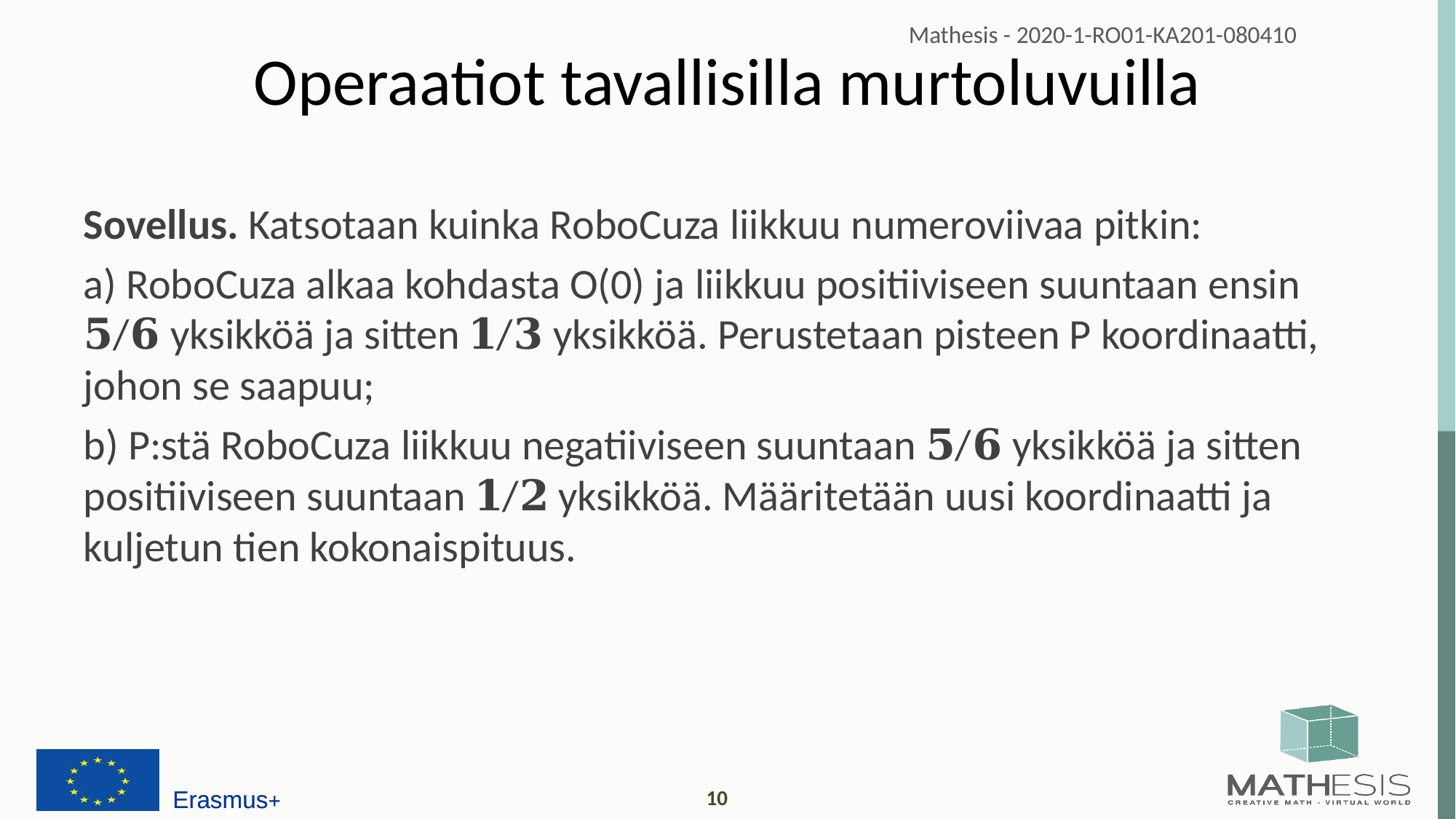

# Operaatiot tavallisilla murtoluvuilla
Sovellus. Katsotaan kuinka RoboCuza liikkuu numeroviivaa pitkin:
a) RoboCuza alkaa kohdasta O(0) ja liikkuu positiiviseen suuntaan ensin 𝟓/𝟔 yksikköä ja sitten 𝟏/𝟑 yksikköä. Perustetaan pisteen P koordinaatti, johon se saapuu;
b) P:stä RoboCuza liikkuu negatiiviseen suuntaan 𝟓/𝟔 yksikköä ja sitten positiiviseen suuntaan 𝟏/𝟐 yksikköä. Määritetään uusi koordinaatti ja kuljetun tien kokonaispituus.